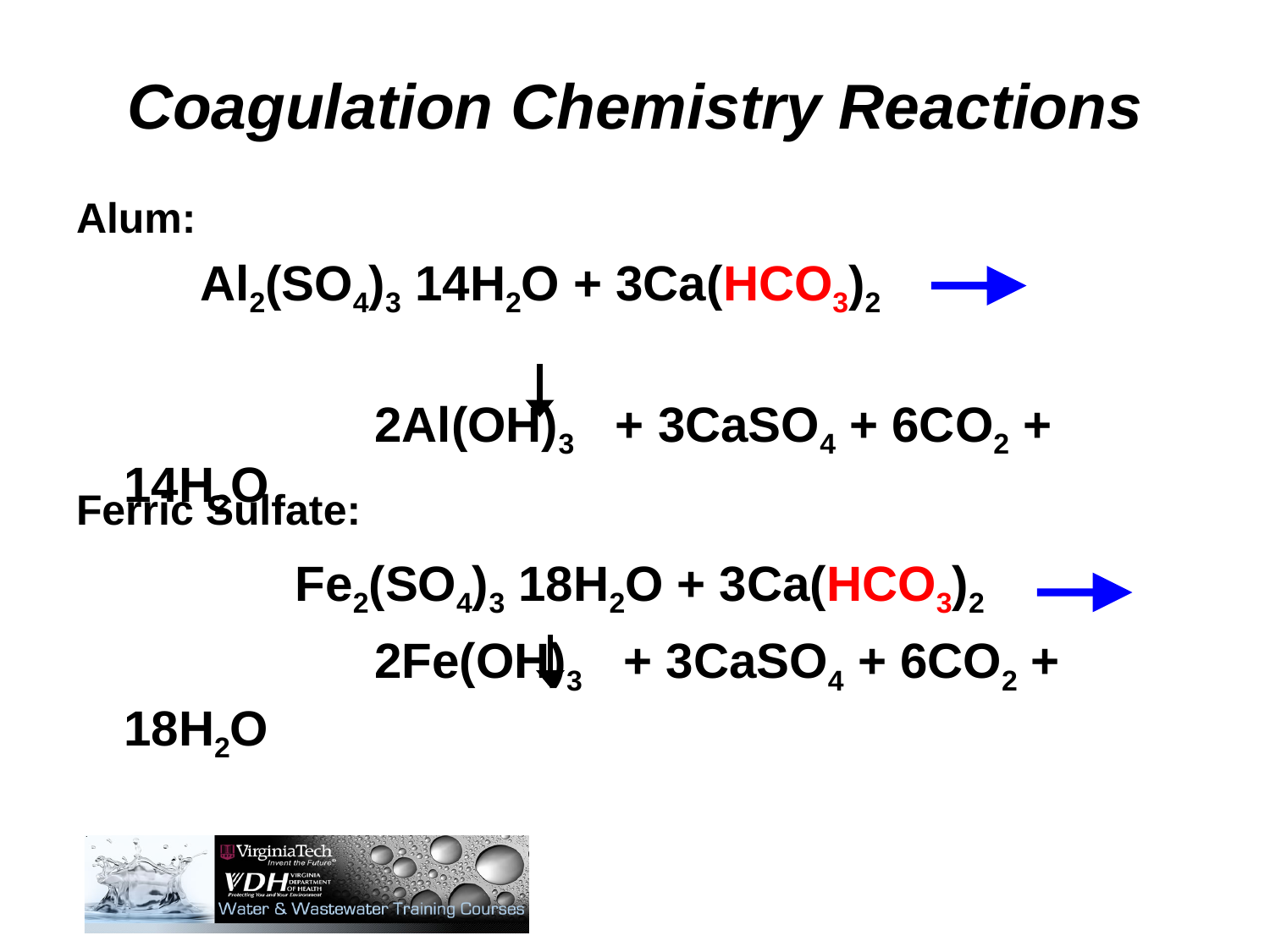

# Coagulation Chemistry Reactions
Alum:
         Al2(SO4)3 14H2O + 3Ca(HCO3)2

		         2Al(OH)3   + 3CaSO4 + 6CO2 + 14H2O

Ferric Sulfate:
              Fe2(SO4)3 18H2O + 3Ca(HCO3)2
		         2Fe(OH)3   + 3CaSO4 + 6CO2 + 18H2O